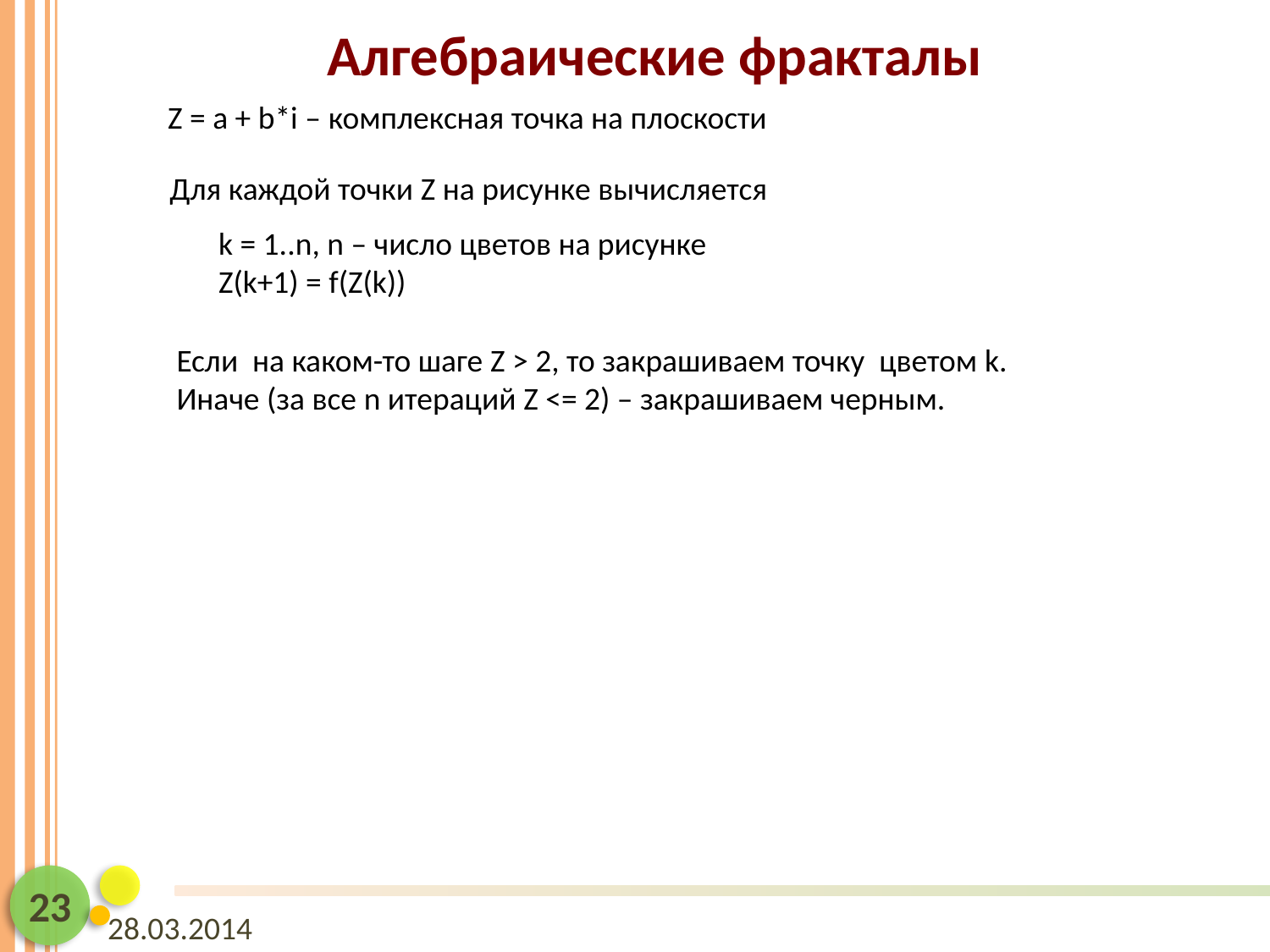

# Алгебраические фракталы
Z = a + b*i – комплексная точка на плоскости
Для каждой точки Z на рисунке вычисляется
k = 1..n, n – число цветов на рисунке
Z(k+1) = f(Z(k))
Если  на каком-то шаге Z > 2, то закрашиваем точку  цветом k.
Иначе (за все n итераций Z <= 2) – закрашиваем черным.
23
28.03.2014